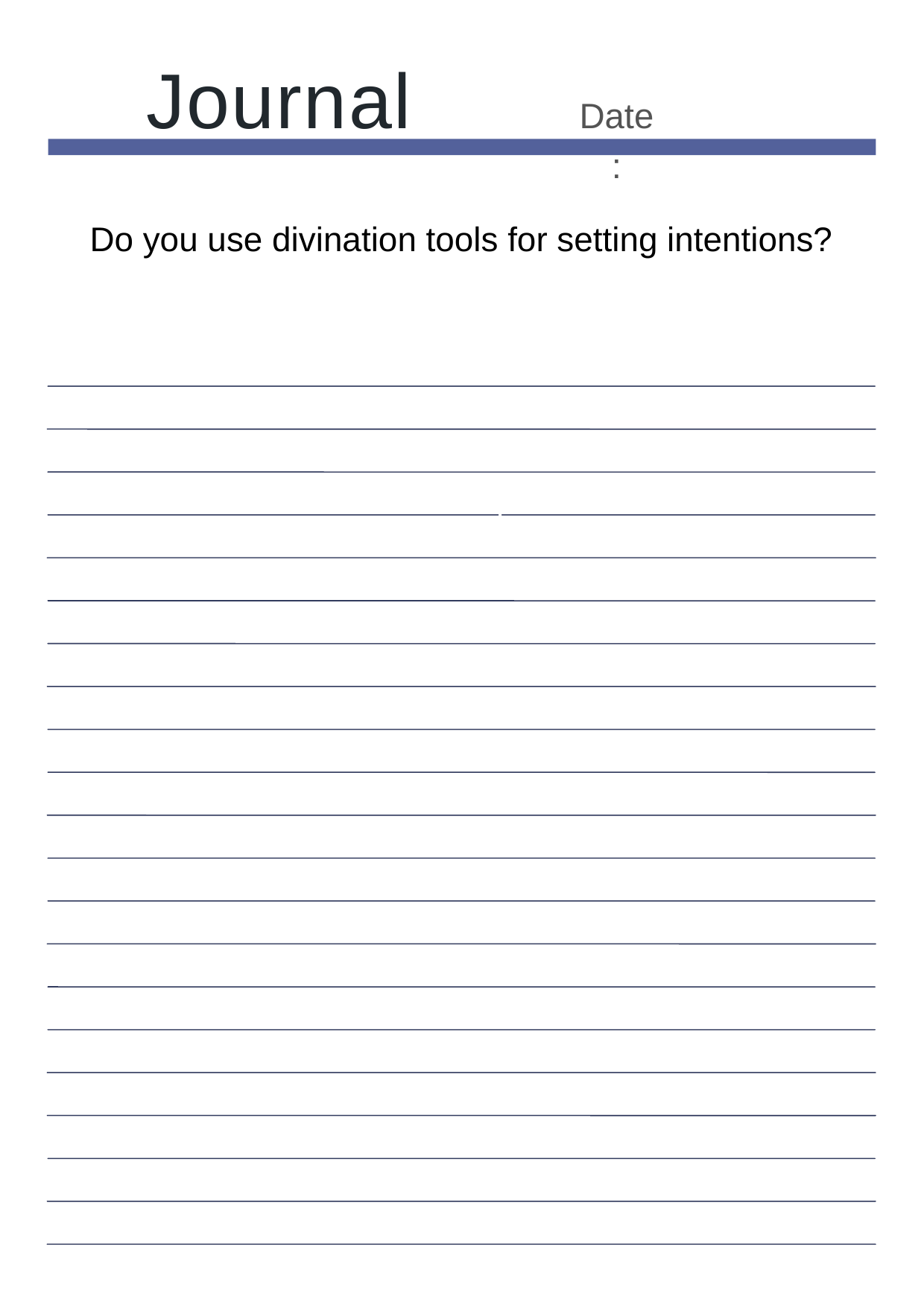

Journal
Date:

Do you use divination tools for setting intentions?

Journal Prompt Here